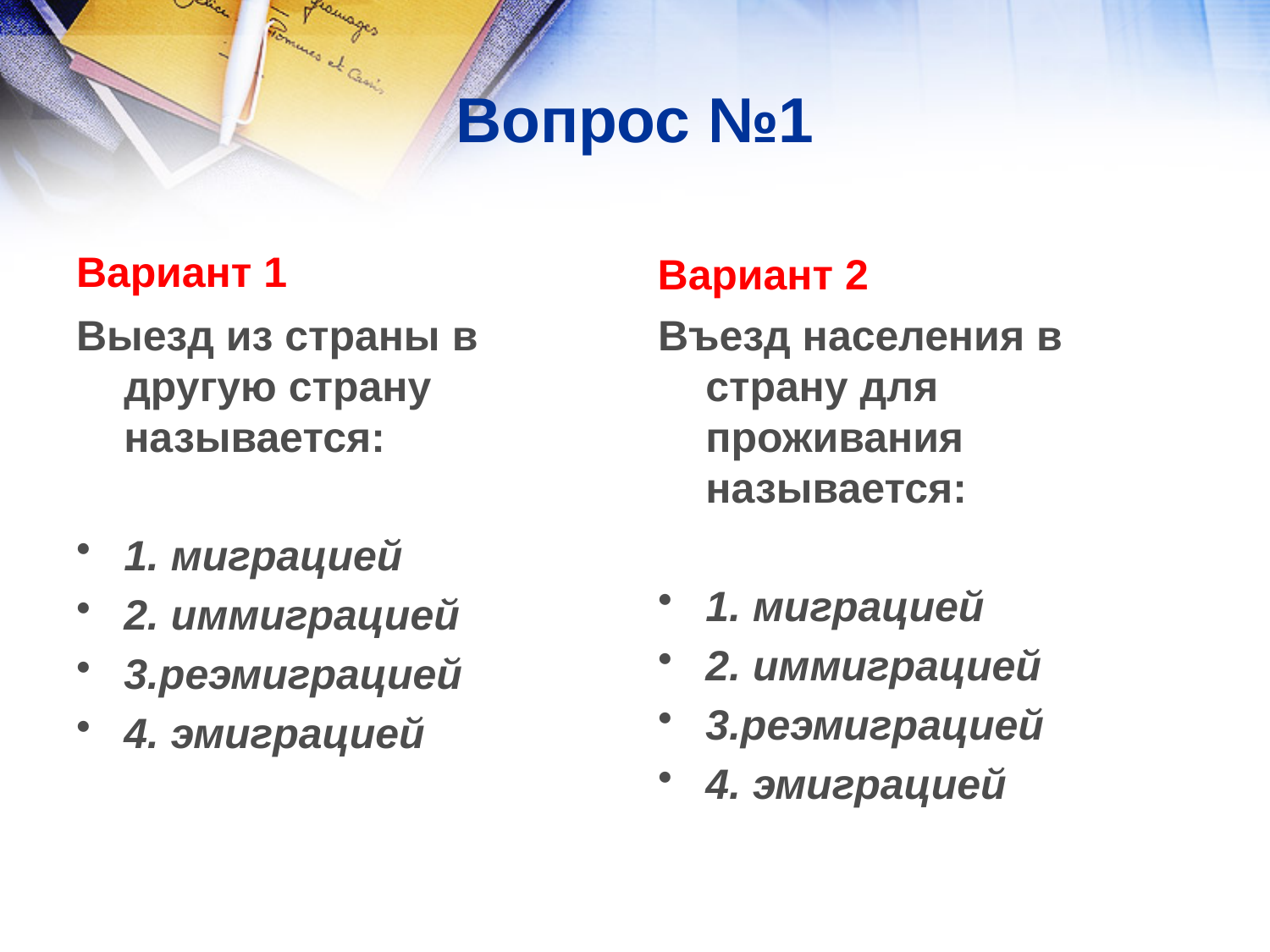

# Вопрос №1
Вариант 1
Вариант 2
Выезд из страны в другую страну называется:

1. миграцией
2. иммиграцией
3.реэмиграцией
4. эмиграцией
Въезд населения в страну для проживания называется:

1. миграцией
2. иммиграцией
3.реэмиграцией
4. эмиграцией